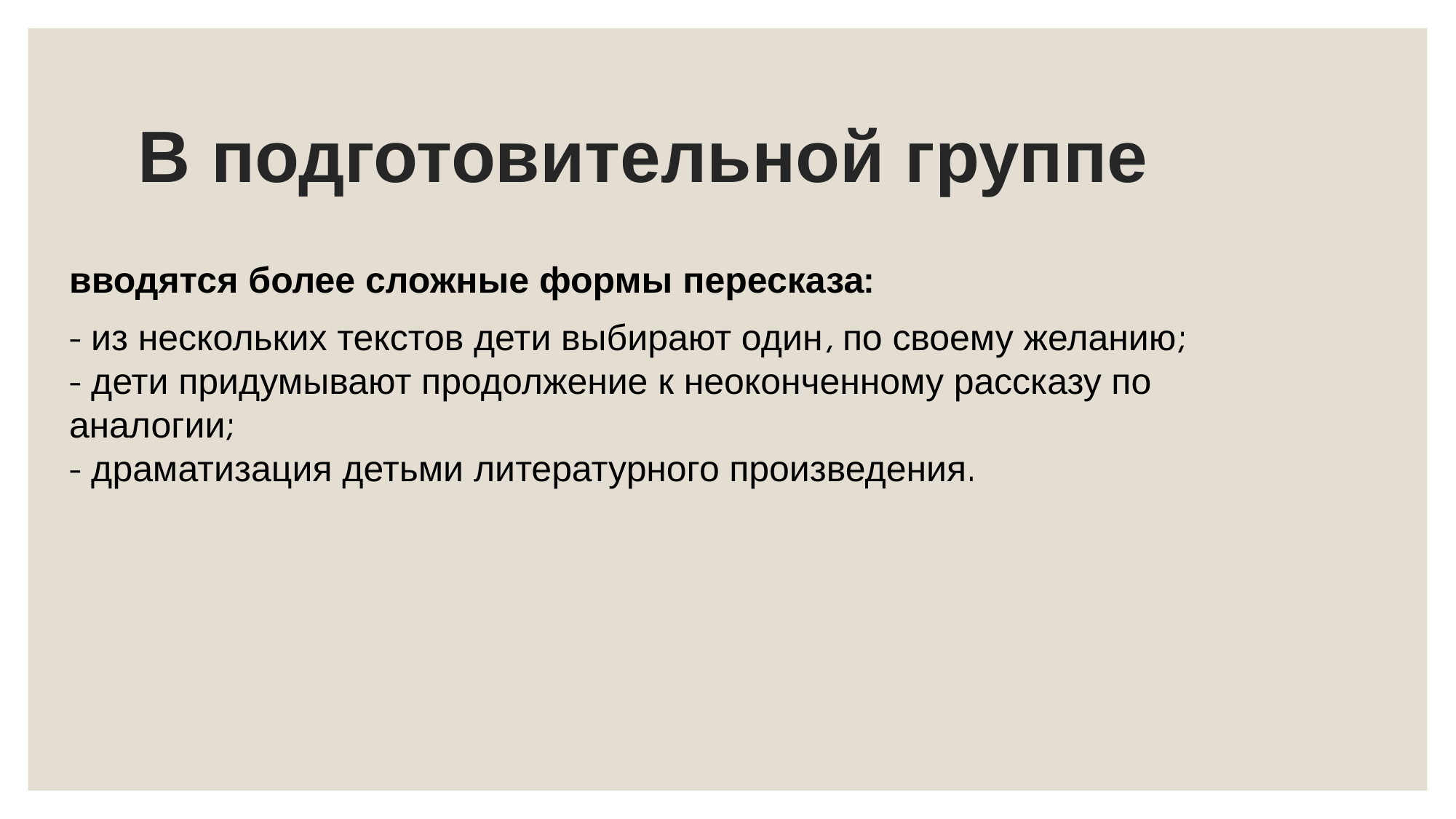

# В подготовительной группе
вводятся более сложные формы пересказа:
- из нескольких текстов дети выбирают один, по своему желанию;
- дети придумывают продолжение к неоконченному рассказу по аналогии;
- драматизация детьми литературного произведения.